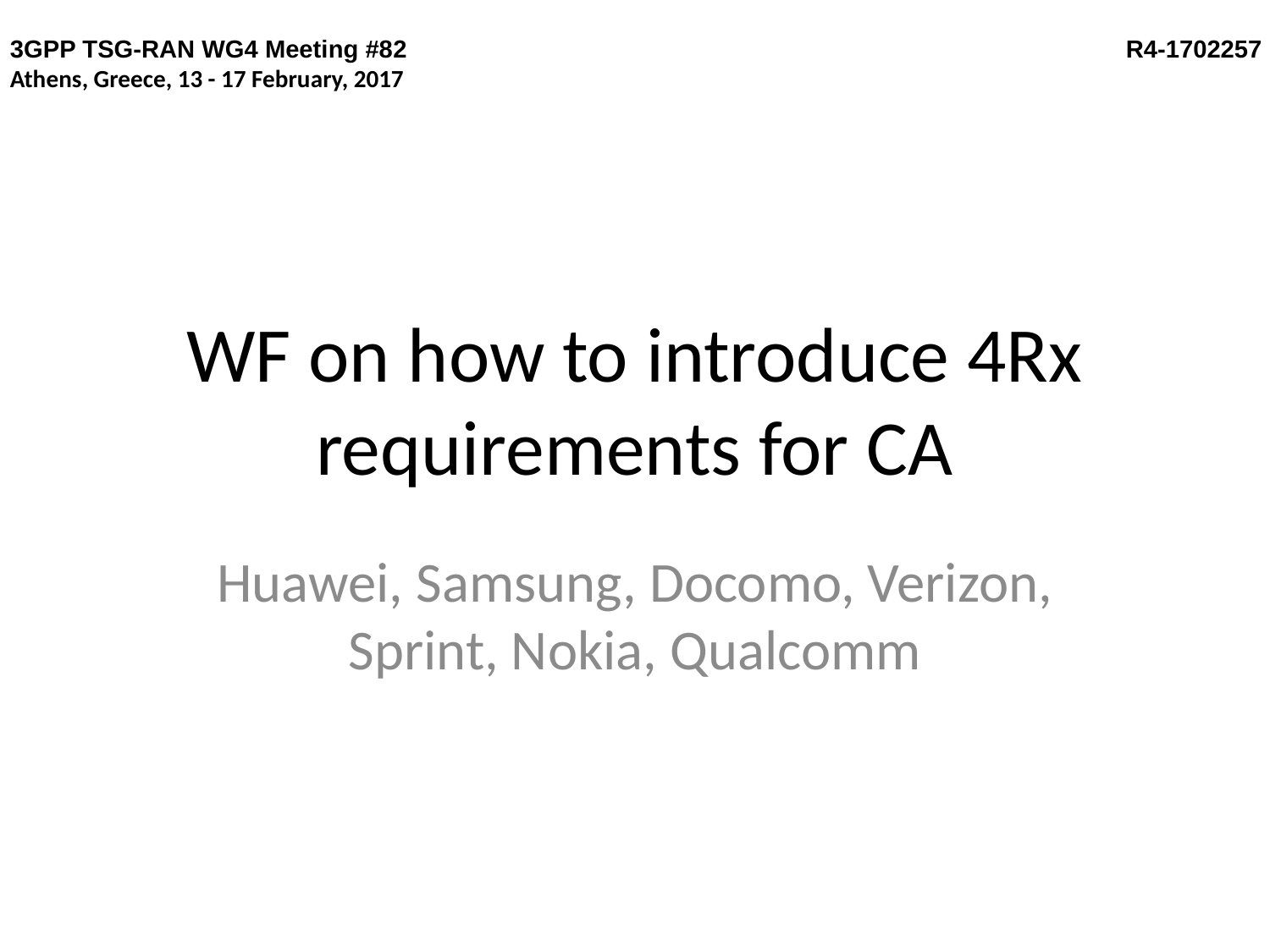

3GPP TSG-RAN WG4 Meeting #82		                                                                     R4-1702257
Athens, Greece, 13 - 17 February, 2017
# WF on how to introduce 4Rx requirements for CA
Huawei, Samsung, Docomo, Verizon, Sprint, Nokia, Qualcomm